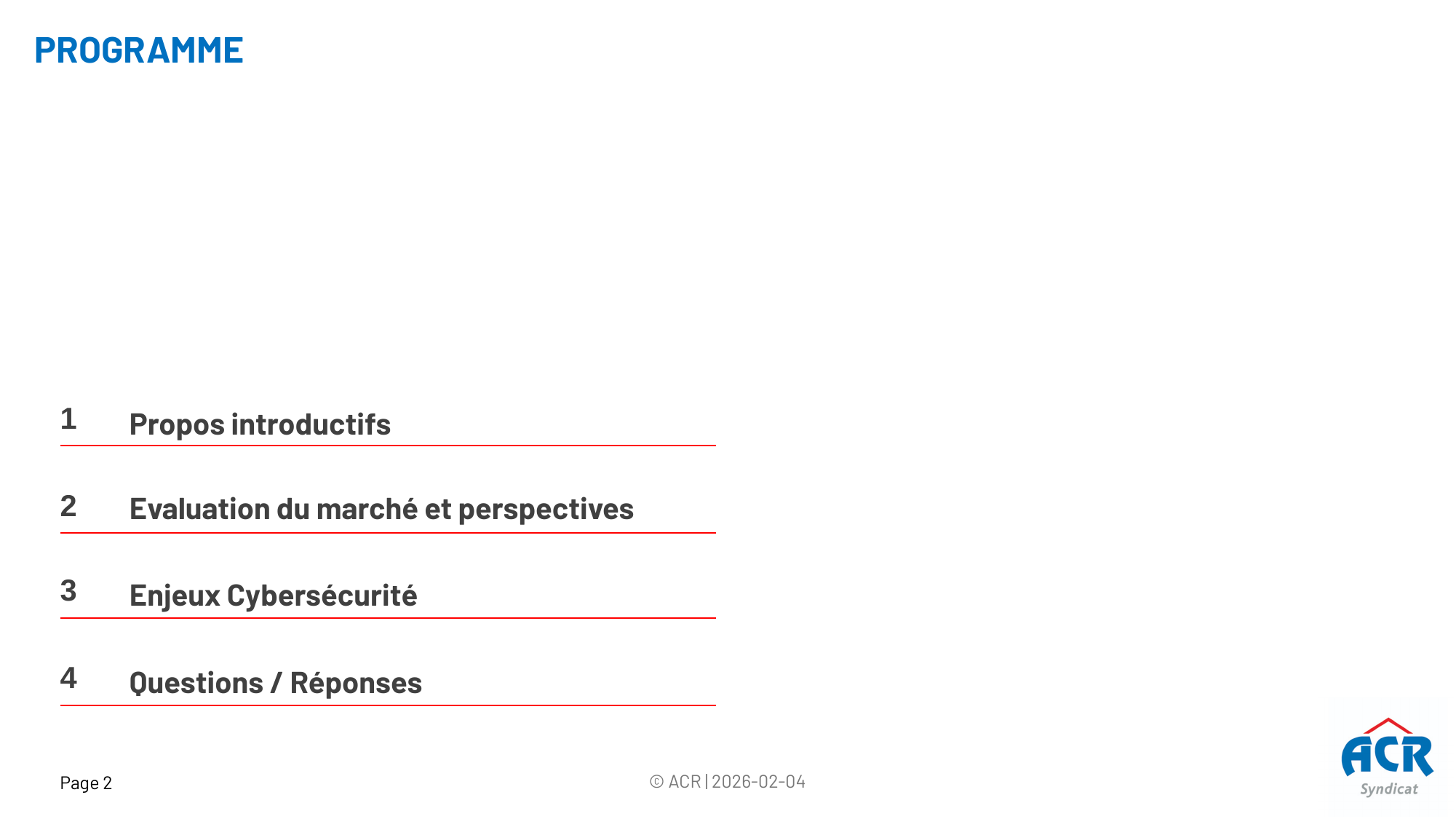

PROGRAMME
Propos introductifs
1
Evaluation du marché et perspectives
2
Enjeux Cybersécurité
3
Questions / Réponses
4
Page 2
© ACR | 2026-02-04